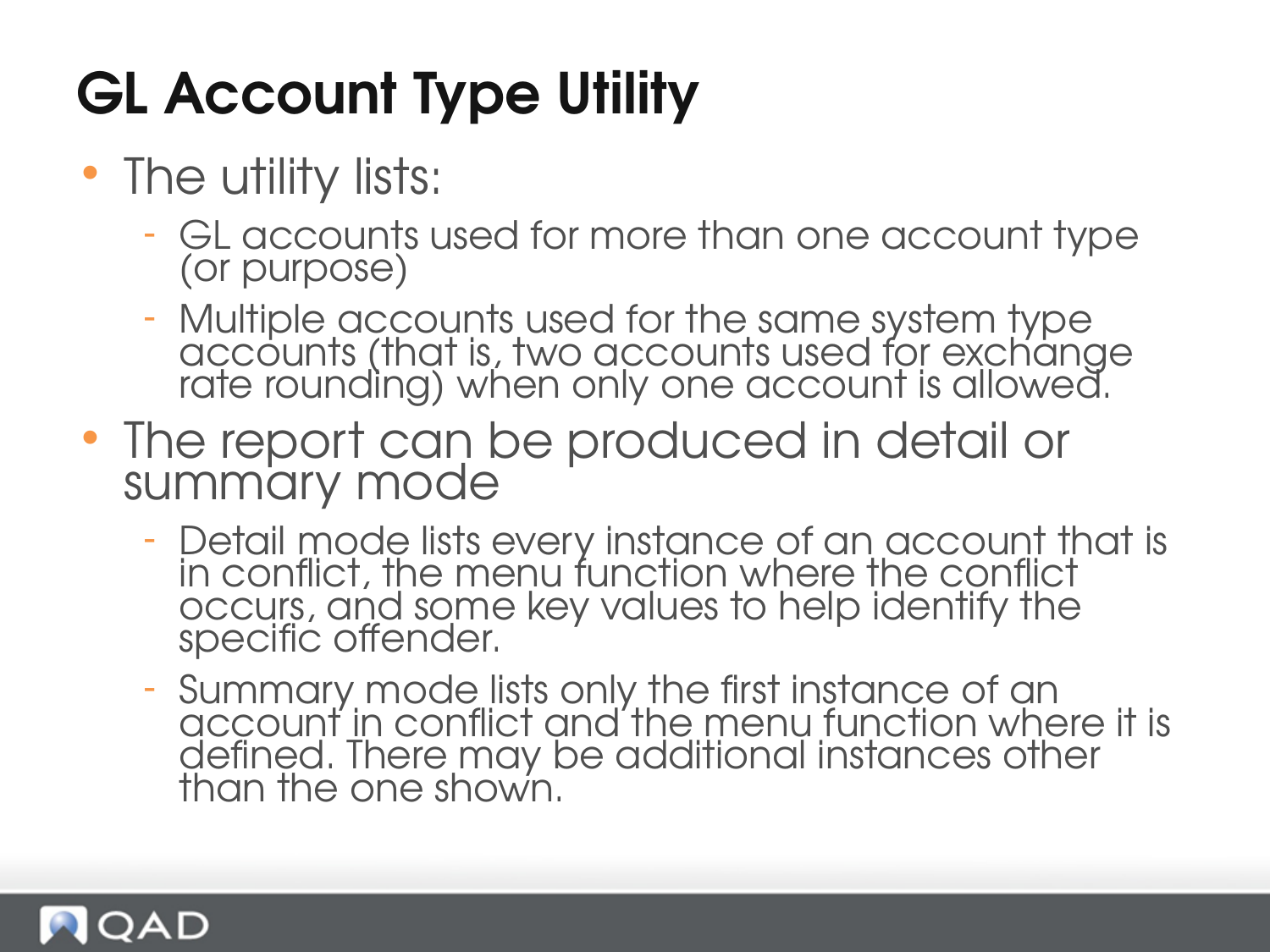

# GL Account Type Utility
The utility lists:
GL accounts used for more than one account type (or purpose)
Multiple accounts used for the same system type accounts (that is, two accounts used for exchange rate rounding) when only one account is allowed.
The report can be produced in detail or summary mode
Detail mode lists every instance of an account that is in conflict, the menu function where the conflict occurs, and some key values to help identify the specific offender.
Summary mode lists only the first instance of an account in conflict and the menu function where it is defined. There may be additional instances other than the one shown.